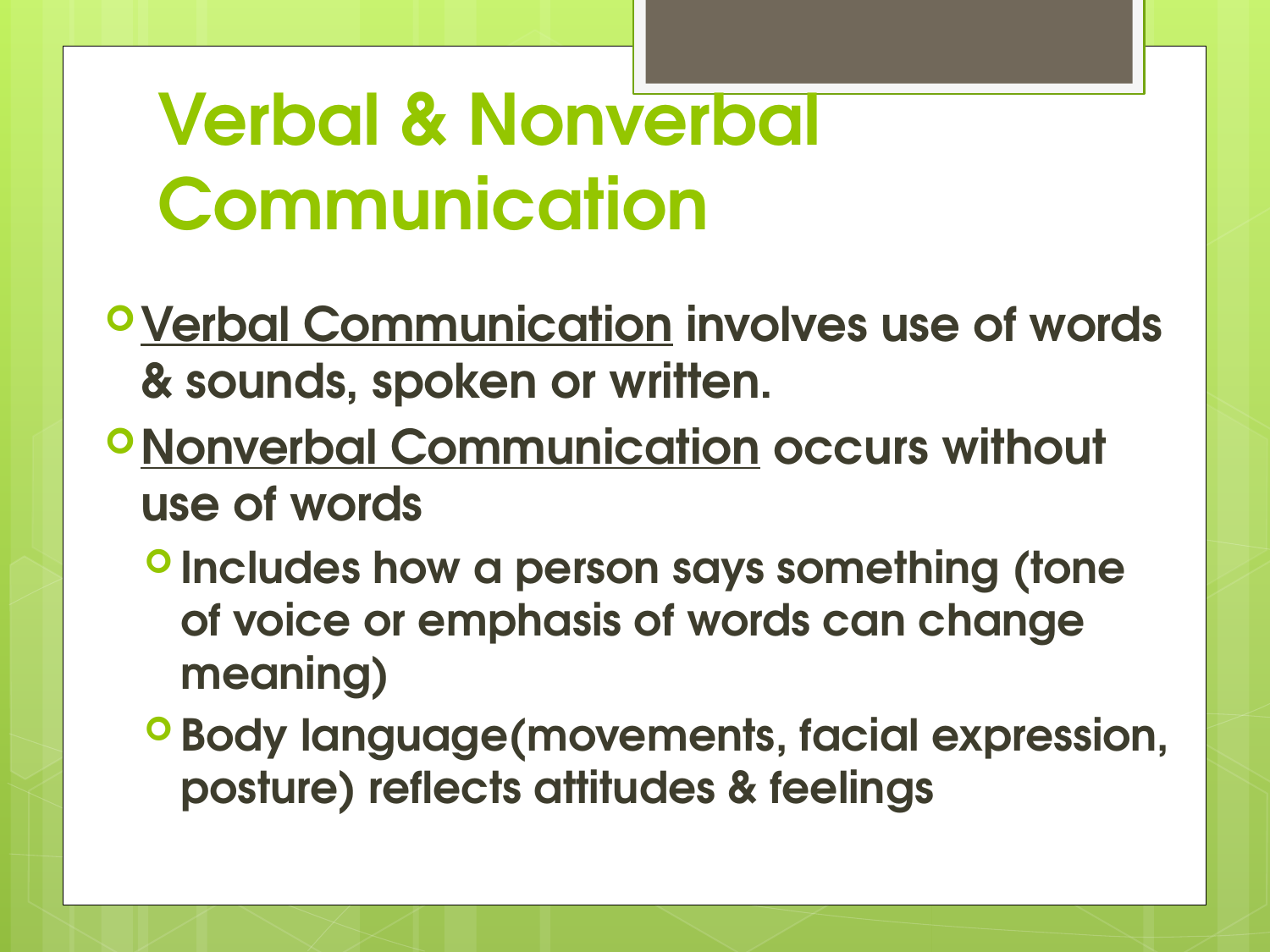

# Verbal & Nonverbal Communication
Verbal Communication involves use of words & sounds, spoken or written.
Nonverbal Communication occurs without use of words
Includes how a person says something (tone of voice or emphasis of words can change meaning)
Body language(movements, facial expression, posture) reflects attitudes & feelings